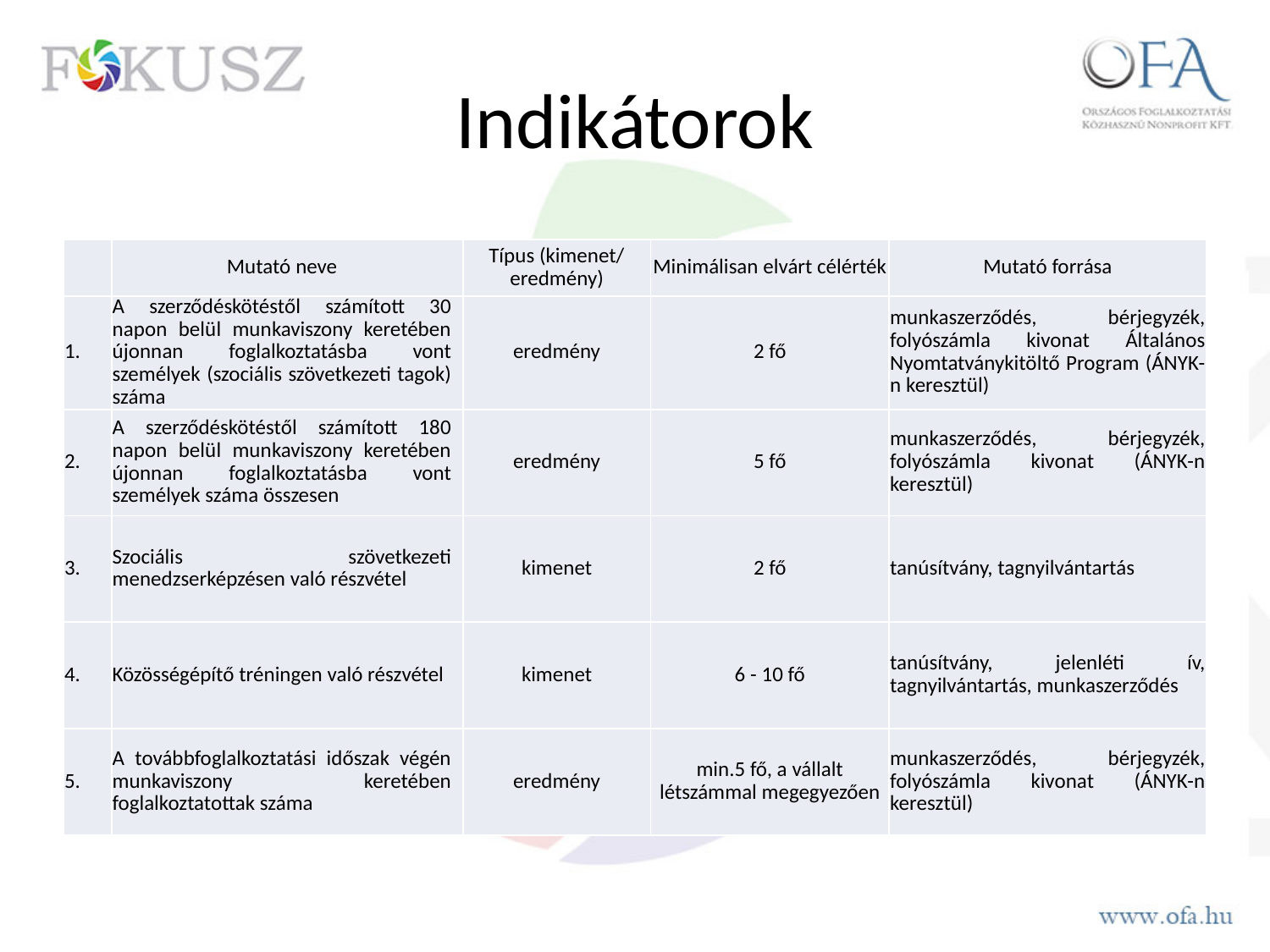

# Indikátorok
|  | Mutató neve | Típus (kimenet/ eredmény) | Minimálisan elvárt célérték | Mutató forrása |
| --- | --- | --- | --- | --- |
| 1. | A szerződéskötéstől számított 30 napon belül munkaviszony keretében újonnan foglalkoztatásba vont személyek (szociális szövetkezeti tagok) száma | eredmény | 2 fő | munkaszerződés, bérjegyzék, folyószámla kivonat Általános Nyomtatványkitöltő Program (ÁNYK-n keresztül) |
| 2. | A szerződéskötéstől számított 180 napon belül munkaviszony keretében újonnan foglalkoztatásba vont személyek száma összesen | eredmény | 5 fő | munkaszerződés, bérjegyzék, folyószámla kivonat (ÁNYK-n keresztül) |
| 3. | Szociális szövetkezeti menedzserképzésen való részvétel | kimenet | 2 fő | tanúsítvány, tagnyilvántartás |
| 4. | Közösségépítő tréningen való részvétel | kimenet | 6 - 10 fő | tanúsítvány, jelenléti ív, tagnyilvántartás, munkaszerződés |
| 5. | A továbbfoglalkoztatási időszak végén munkaviszony keretében foglalkoztatottak száma | eredmény | min.5 fő, a vállalt létszámmal megegyezően | munkaszerződés, bérjegyzék, folyószámla kivonat (ÁNYK-n keresztül) |